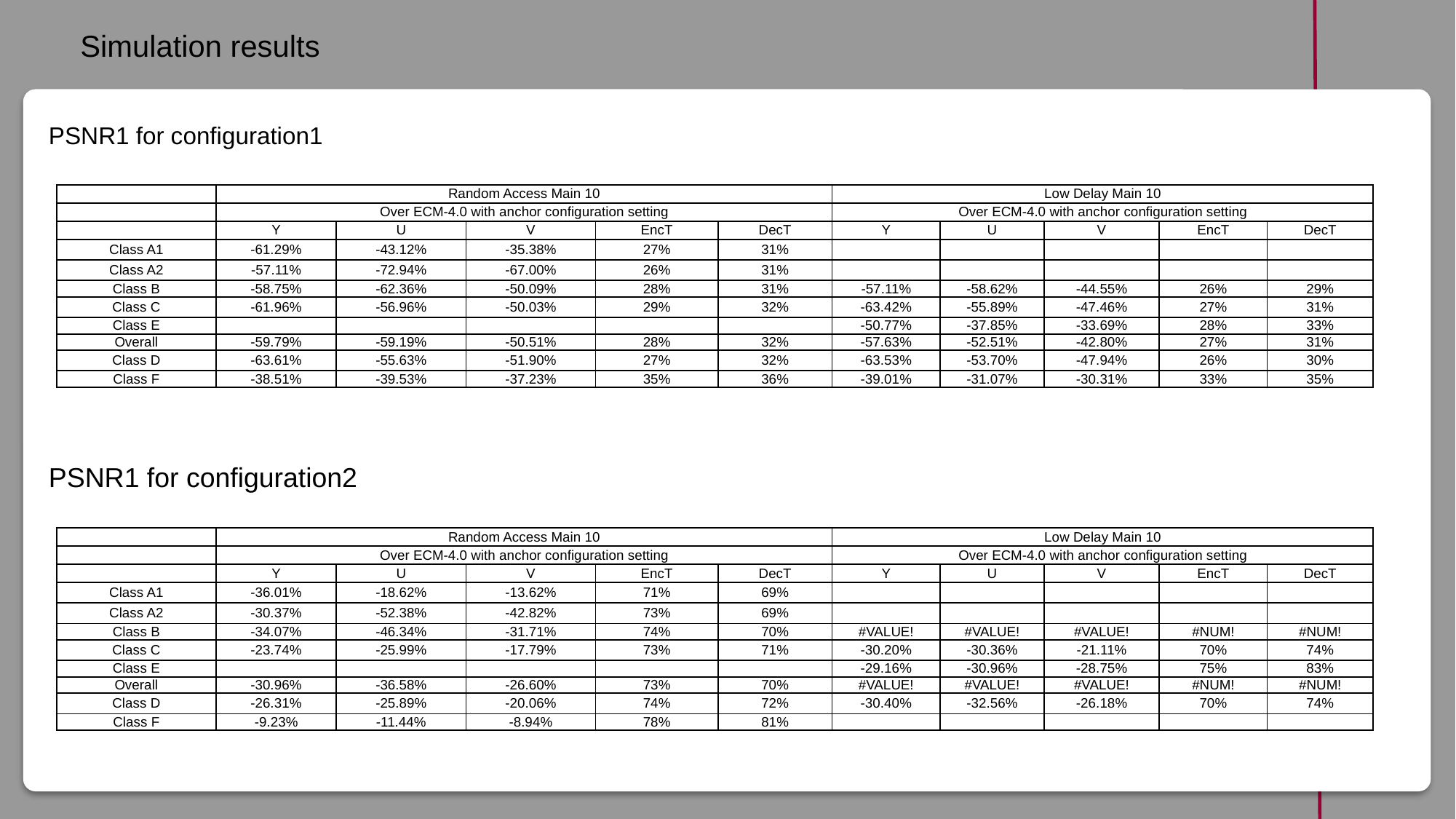

Simulation results
ind
PSNR1 for configuration1
|  | Random Access Main 10 |  |  |  |  | Low Delay Main 10 |  |  |  |  |
| --- | --- | --- | --- | --- | --- | --- | --- | --- | --- | --- |
|  | Over ECM-4.0 with anchor configuration setting |  |  |  |  | Over ECM-4.0 with anchor configuration setting |  |  |  |  |
|  | Y | U | V | EncT | DecT | Y | U | V | EncT | DecT |
| Class A1 | -61.29% | -43.12% | -35.38% | 27% | 31% |  |  |  |  |  |
| Class A2 | -57.11% | -72.94% | -67.00% | 26% | 31% |  |  |  |  |  |
| Class B | -58.75% | -62.36% | -50.09% | 28% | 31% | -57.11% | -58.62% | -44.55% | 26% | 29% |
| Class C | -61.96% | -56.96% | -50.03% | 29% | 32% | -63.42% | -55.89% | -47.46% | 27% | 31% |
| Class E |  |  |  |  |  | -50.77% | -37.85% | -33.69% | 28% | 33% |
| Overall | -59.79% | -59.19% | -50.51% | 28% | 32% | -57.63% | -52.51% | -42.80% | 27% | 31% |
| Class D | -63.61% | -55.63% | -51.90% | 27% | 32% | -63.53% | -53.70% | -47.94% | 26% | 30% |
| Class F | -38.51% | -39.53% | -37.23% | 35% | 36% | -39.01% | -31.07% | -30.31% | 33% | 35% |
PSNR1 for configuration2
|  | Random Access Main 10 |  |  |  |  | Low Delay Main 10 |  |  |  |  |
| --- | --- | --- | --- | --- | --- | --- | --- | --- | --- | --- |
|  | Over ECM-4.0 with anchor configuration setting |  |  |  |  | Over ECM-4.0 with anchor configuration setting |  |  |  |  |
|  | Y | U | V | EncT | DecT | Y | U | V | EncT | DecT |
| Class A1 | -36.01% | -18.62% | -13.62% | 71% | 69% |  |  |  |  |  |
| Class A2 | -30.37% | -52.38% | -42.82% | 73% | 69% |  |  |  |  |  |
| Class B | -34.07% | -46.34% | -31.71% | 74% | 70% | #VALUE! | #VALUE! | #VALUE! | #NUM! | #NUM! |
| Class C | -23.74% | -25.99% | -17.79% | 73% | 71% | -30.20% | -30.36% | -21.11% | 70% | 74% |
| Class E |  |  |  |  |  | -29.16% | -30.96% | -28.75% | 75% | 83% |
| Overall | -30.96% | -36.58% | -26.60% | 73% | 70% | #VALUE! | #VALUE! | #VALUE! | #NUM! | #NUM! |
| Class D | -26.31% | -25.89% | -20.06% | 74% | 72% | -30.40% | -32.56% | -26.18% | 70% | 74% |
| Class F | -9.23% | -11.44% | -8.94% | 78% | 81% |  |  |  |  |  |